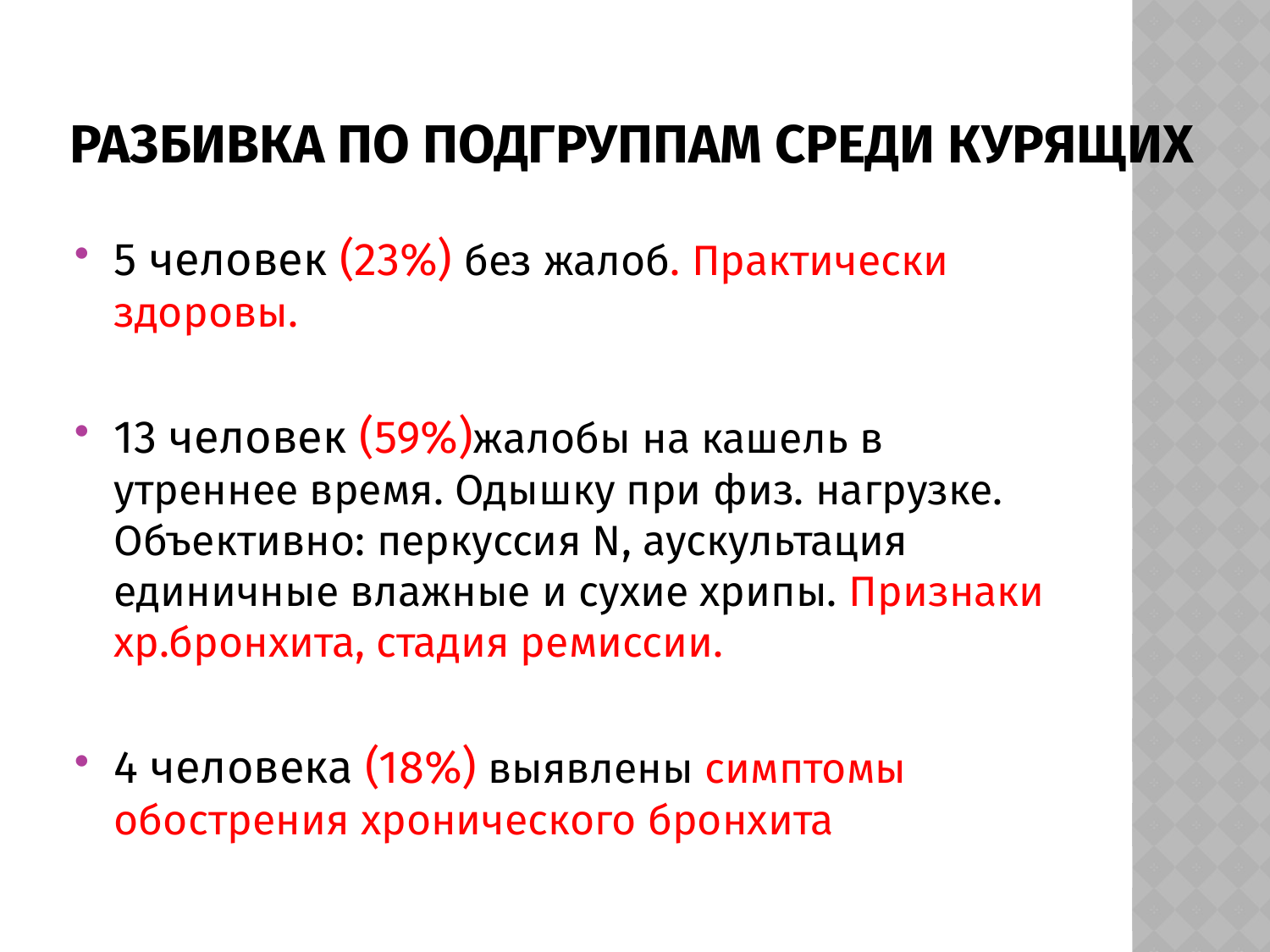

# Разбивка по подгруппам среди курящих
5 человек (23%) без жалоб. Практически здоровы.

13 человек (59%)жалобы на кашель в утреннее время. Одышку при физ. нагрузке. Объективно: перкуссия N, аускультация единичные влажные и сухие хрипы. Признаки хр.бронхита, стадия ремиссии.

4 человека (18%) выявлены симптомы обострения хронического бронхита